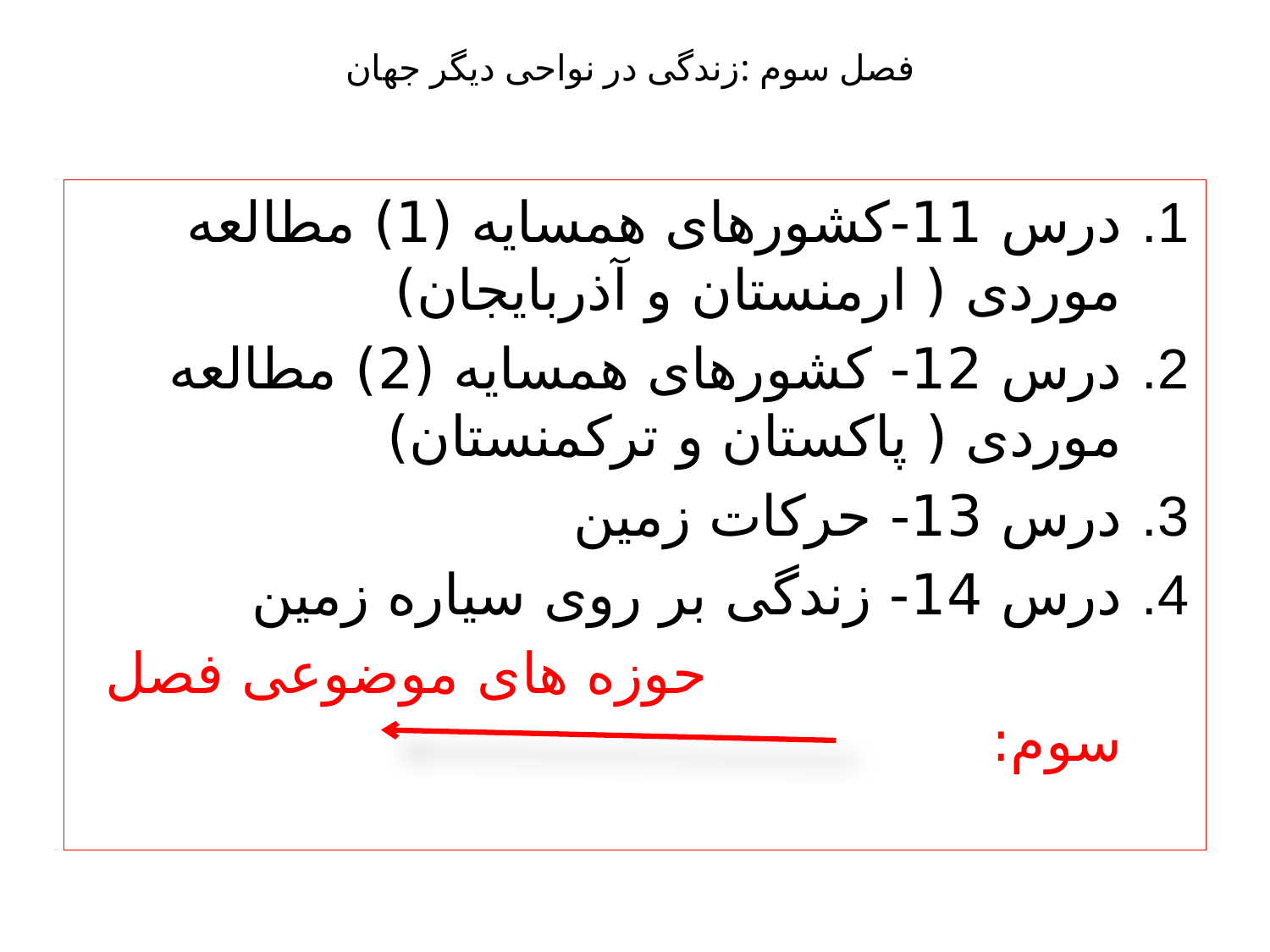

# فصل سوم :زندگی در نواحی دیگر جهان
درس 11-کشورهای همسایه (1) مطالعه موردی ( ارمنستان و آذربایجان)
درس 12- کشورهای همسایه (2) مطالعه موردی ( پاکستان و ترکمنستان)
درس 13- حرکات زمین
درس 14- زندگی بر روی سیاره زمین
                           حوزه های موضوعی فصل سوم: